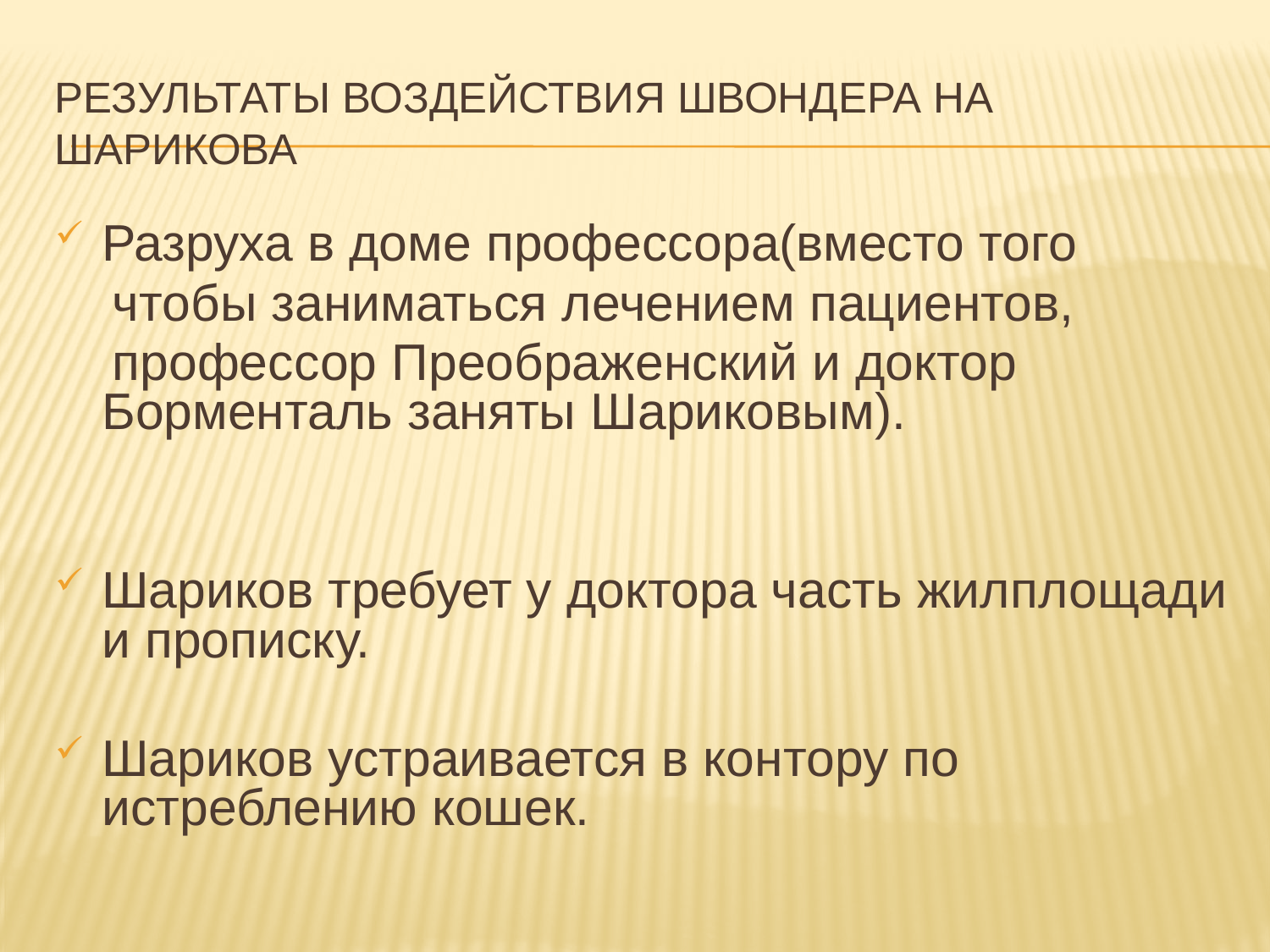

# Результаты воздействия Швондера на Шарикова
Разруха в доме профессора(вместо того
    чтобы заниматься лечением пациентов,
    профессор Преображенский и доктор Борменталь заняты Шариковым).

Шариков требует у доктора часть жилплощади и прописку.

Шариков устраивается в контору по истреблению кошек.